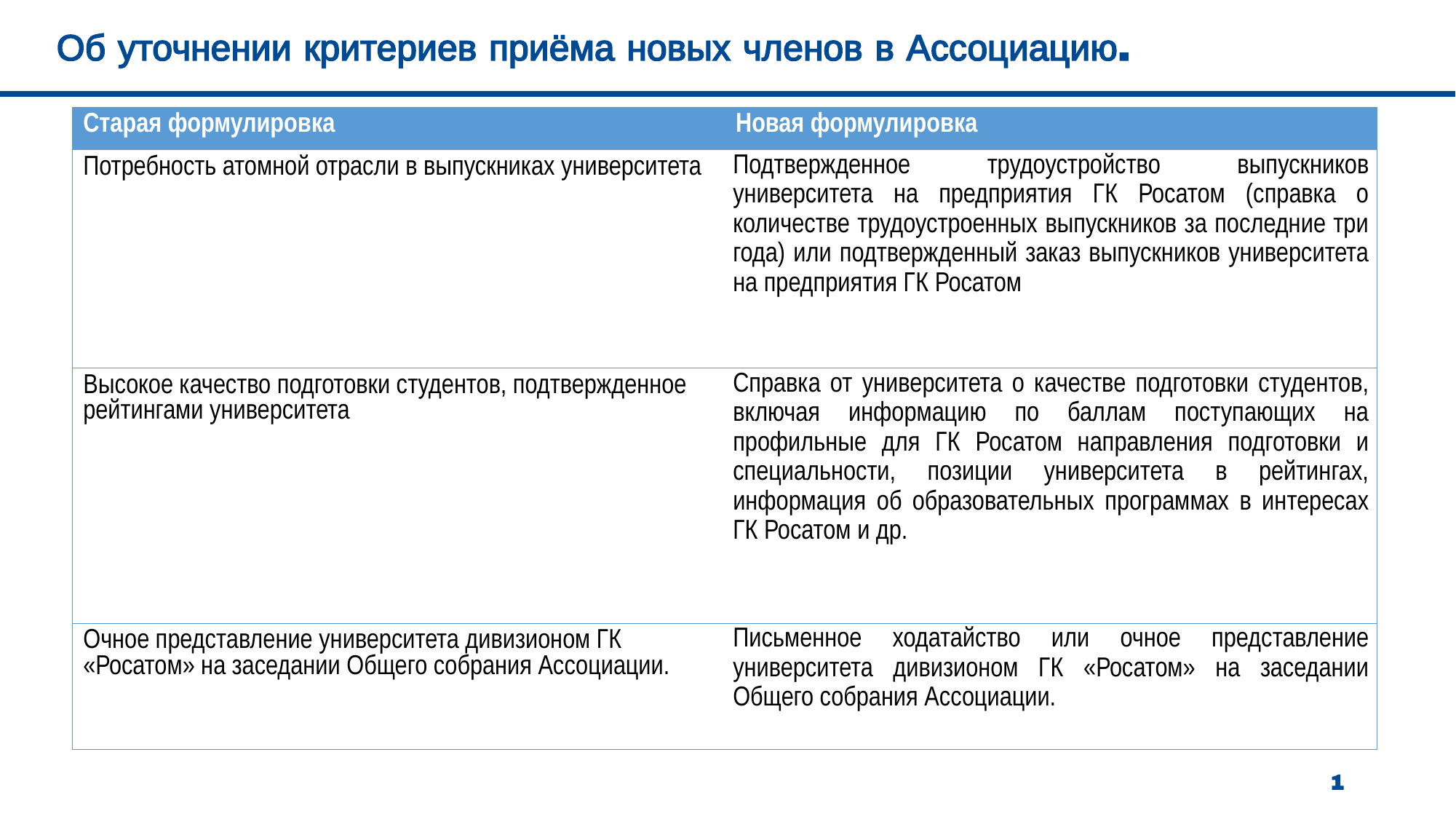

#
Об уточнении критериев приёма новых членов в Ассоциацию.
| Старая формулировка | Новая формулировка |
| --- | --- |
| Потребность атомной отрасли в выпускниках университета | Подтвержденное трудоустройство выпускников университета на предприятия ГК Росатом (справка о количестве трудоустроенных выпускников за последние три года) или подтвержденный заказ выпускников университета на предприятия ГК Росатом |
| Высокое качество подготовки студентов, подтвержденное рейтингами университета | Справка от университета о качестве подготовки студентов, включая информацию по баллам поступающих на профильные для ГК Росатом направления подготовки и специальности, позиции университета в рейтингах, информация об образовательных программах в интересах ГК Росатом и др. |
| Очное представление университета дивизионом ГК «Росатом» на заседании Общего собрания Ассоциации. | Письменное ходатайство или очное представление университета дивизионом ГК «Росатом» на заседании Общего собрания Ассоциации. |
1